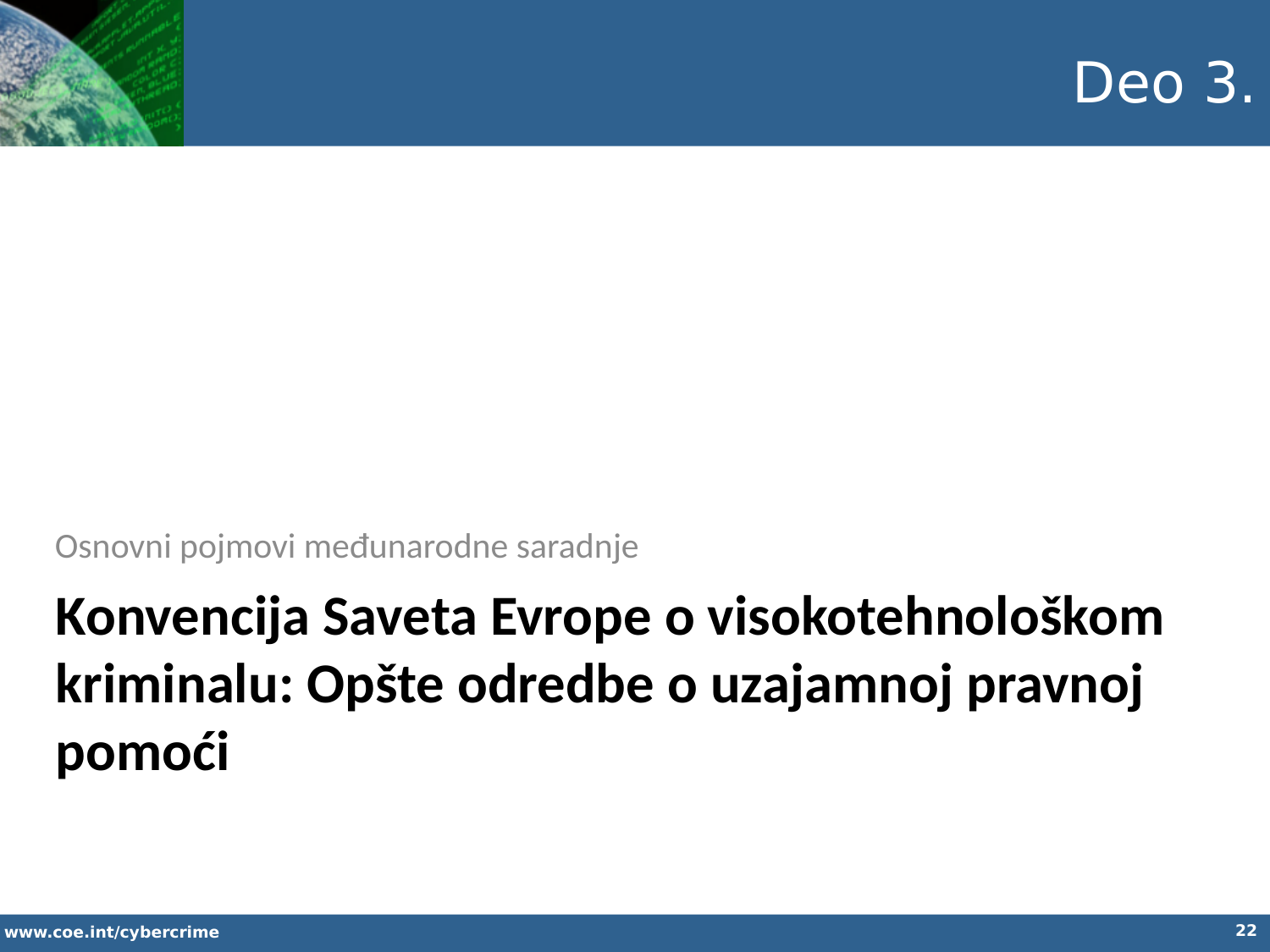

Deo 3.
Osnovni pojmovi međunarodne saradnje
Konvencija Saveta Evrope o visokotehnološkom kriminalu: Opšte odredbe o uzajamnoj pravnoj pomoći
22